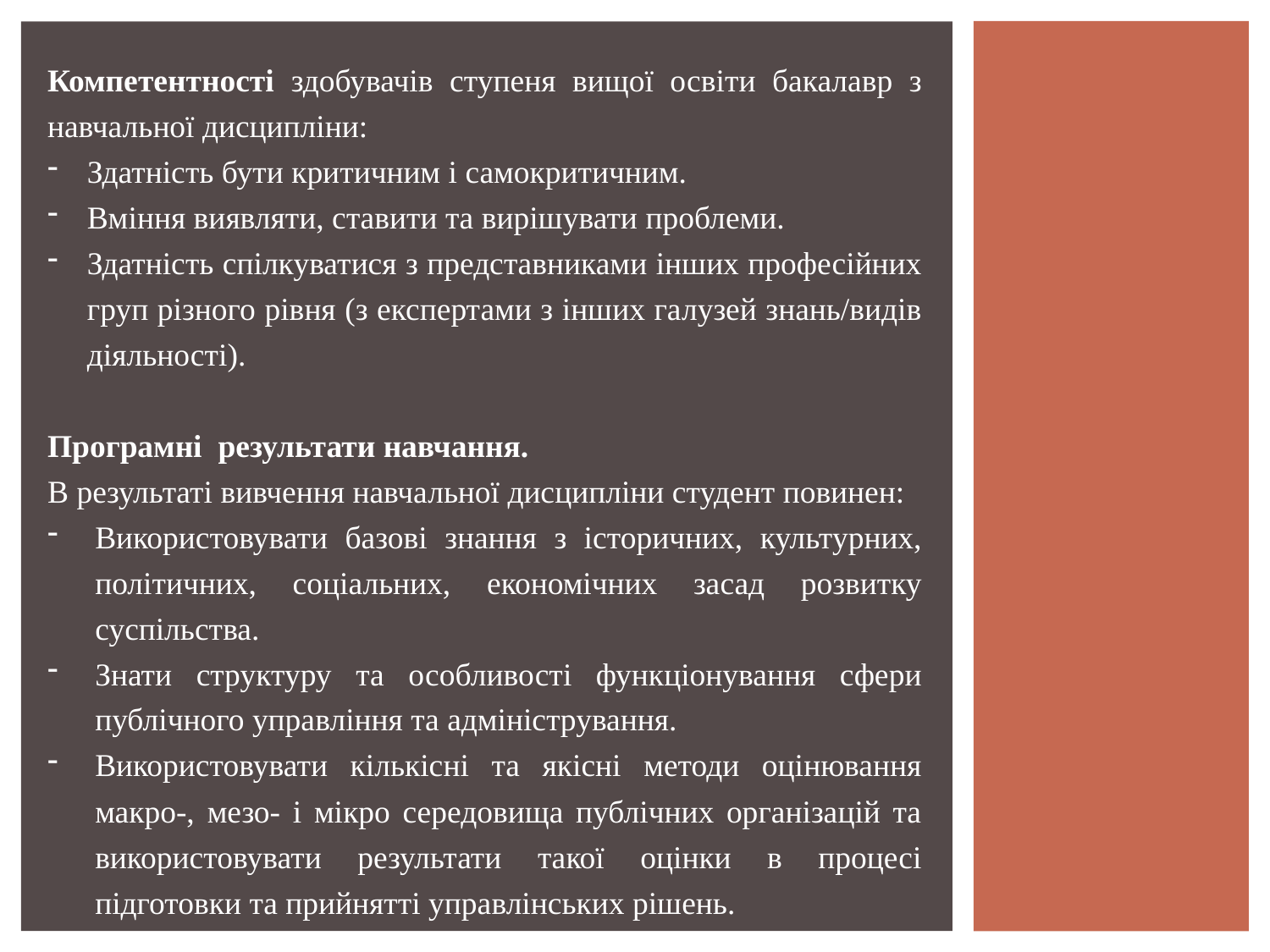

Компетентності здобувачів ступеня вищої освіти бакалавр з навчальної дисципліни:
Здатність бути критичним і самокритичним.
Вміння виявляти, ставити та вирішувати проблеми.
Здатність спілкуватися з представниками інших професійних груп різного рівня (з експертами з інших галузей знань/видів діяльності).

Програмні  результати навчання.
В результаті вивчення навчальної дисципліни студент повинен:
Використовувати базові знання з історичних, культурних, політичних, соціальних, економічних засад розвитку суспільства.
Знати структуру та особливості функціонування сфери публічного управління та адміністрування.
Використовувати кількісні та якісні методи оцінювання макро-, мезо- і мікро середовища публічних організацій та використовувати результати такої оцінки в процесі підготовки та прийнятті управлінських рішень.